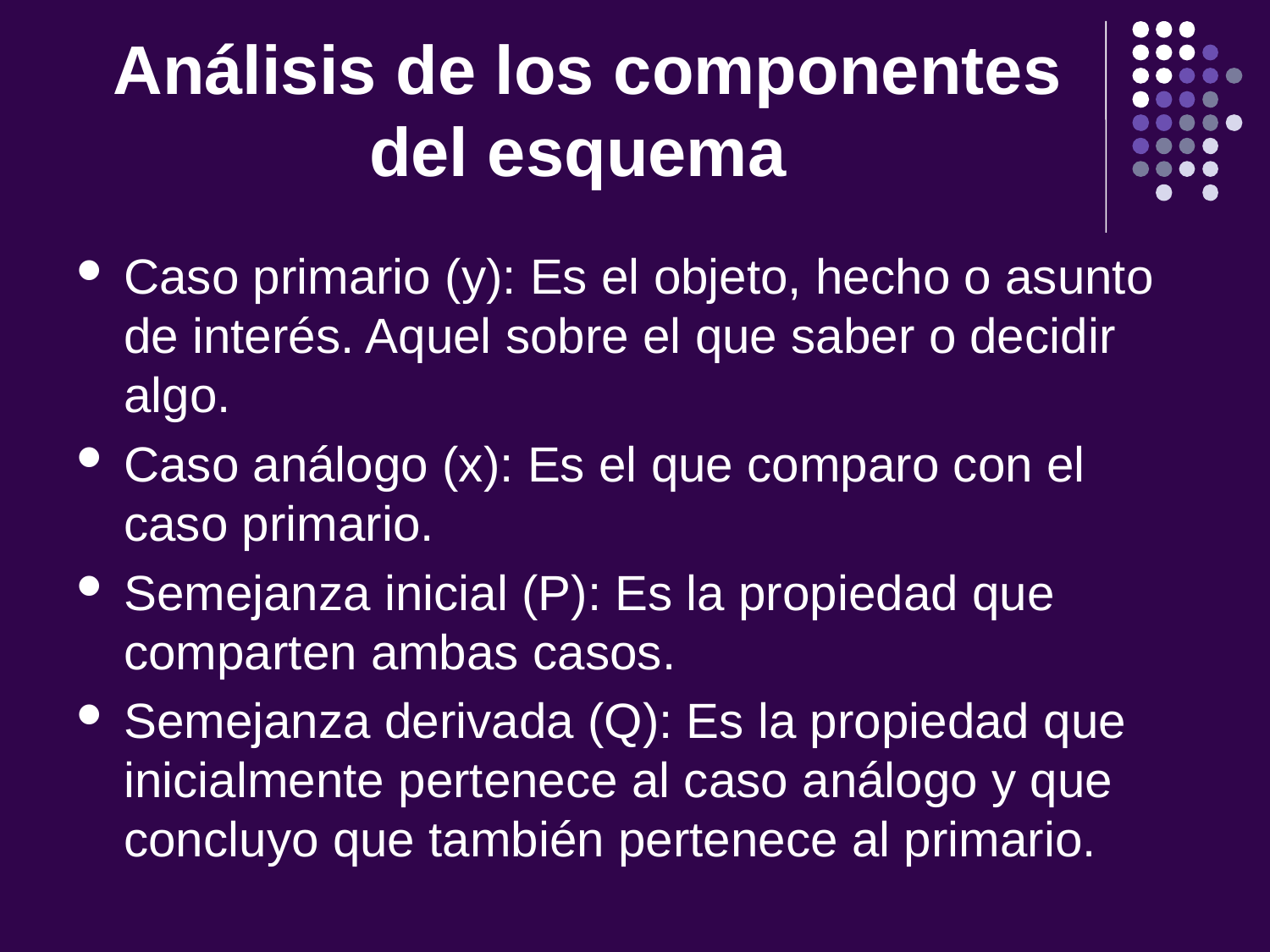

# Análisis de los componentes del esquema
Caso primario (y): Es el objeto, hecho o asunto de interés. Aquel sobre el que saber o decidir algo.
Caso análogo (x): Es el que comparo con el caso primario.
Semejanza inicial (P): Es la propiedad que comparten ambas casos.
Semejanza derivada (Q): Es la propiedad que inicialmente pertenece al caso análogo y que concluyo que también pertenece al primario.